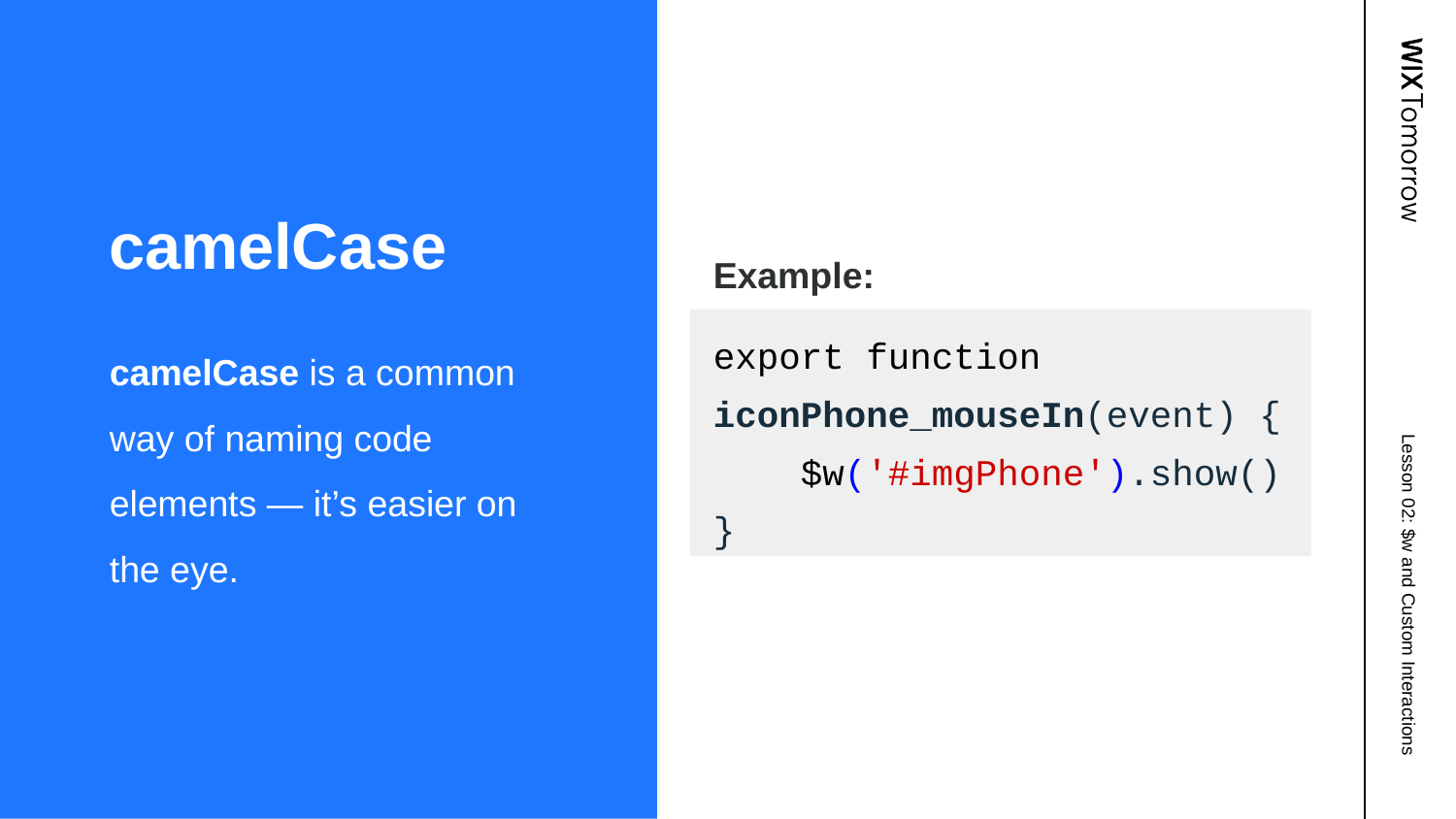

# camelCase
Example:
export function iconPhone_mouseIn(event) {
    $w('#imgPhone').show()
}

camelCase is a common way of naming code elements — it’s easier on the eye.